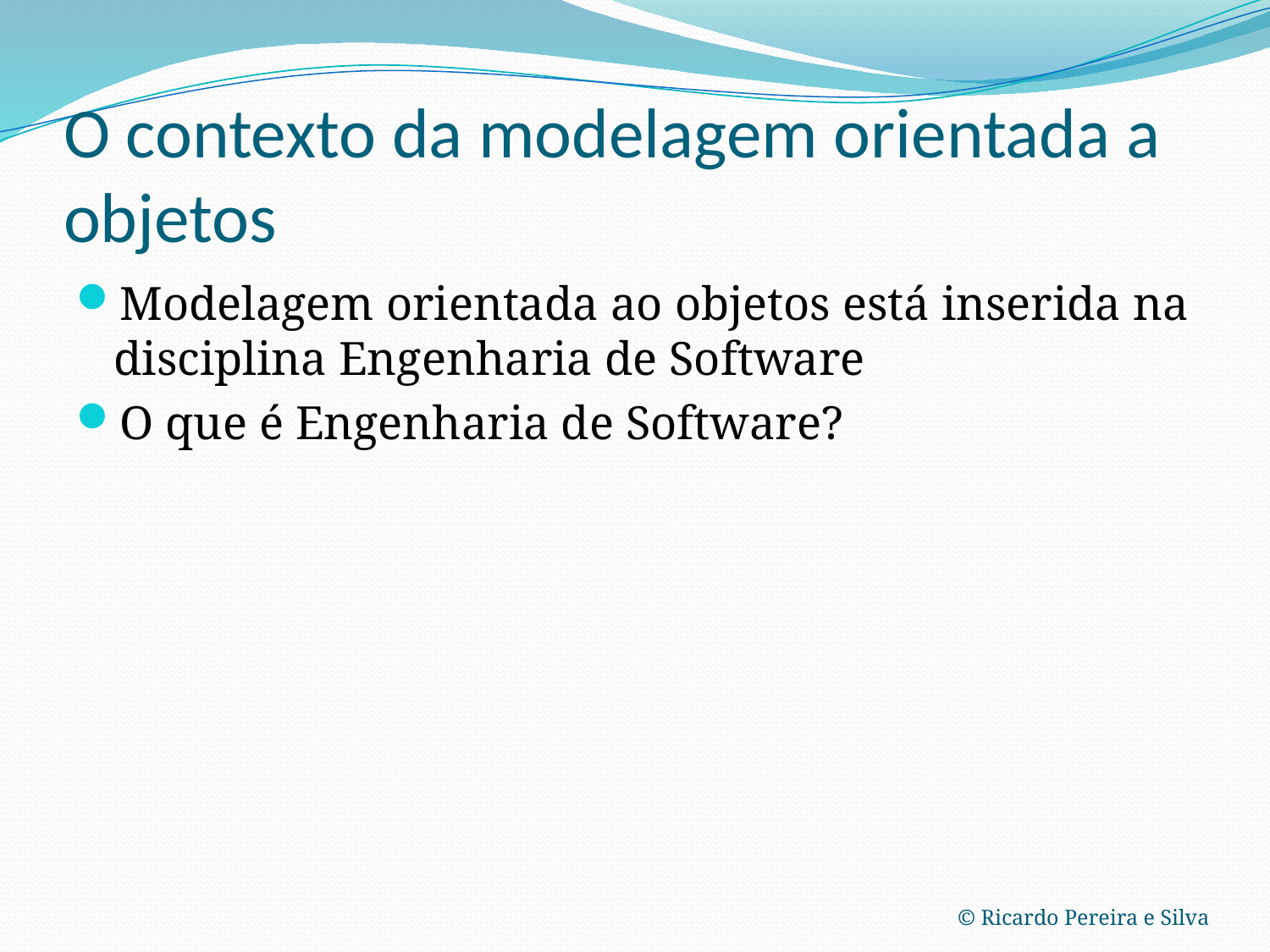

# O contexto da modelagem orientada a objetos
Modelagem orientada ao objetos está inserida na disciplina Engenharia de Software
O que é Engenharia de Software?
© Ricardo Pereira e Silva